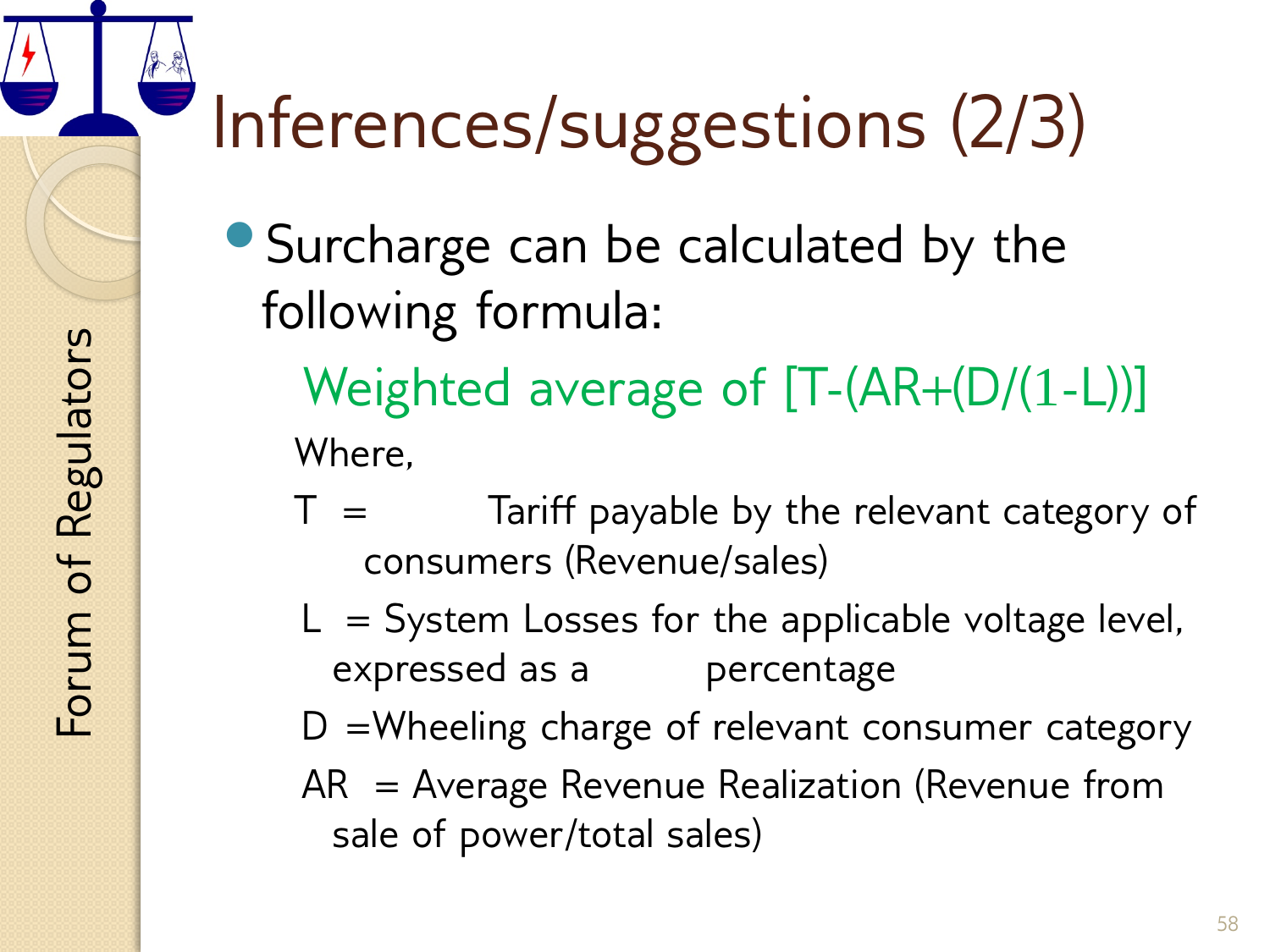

# Inferences/suggestions (2/3)
Surcharge can be calculated by the following formula:
Weighted average of [T-(AR+(D/(1-L))]
Where,
T  = 	Tariff payable by the relevant category of consumers (Revenue/sales)
L	 = System Losses for the applicable voltage level, expressed as a   	percentage
D	 =Wheeling charge of relevant consumer category
AR  = Average Revenue Realization (Revenue from sale of power/total sales)

58